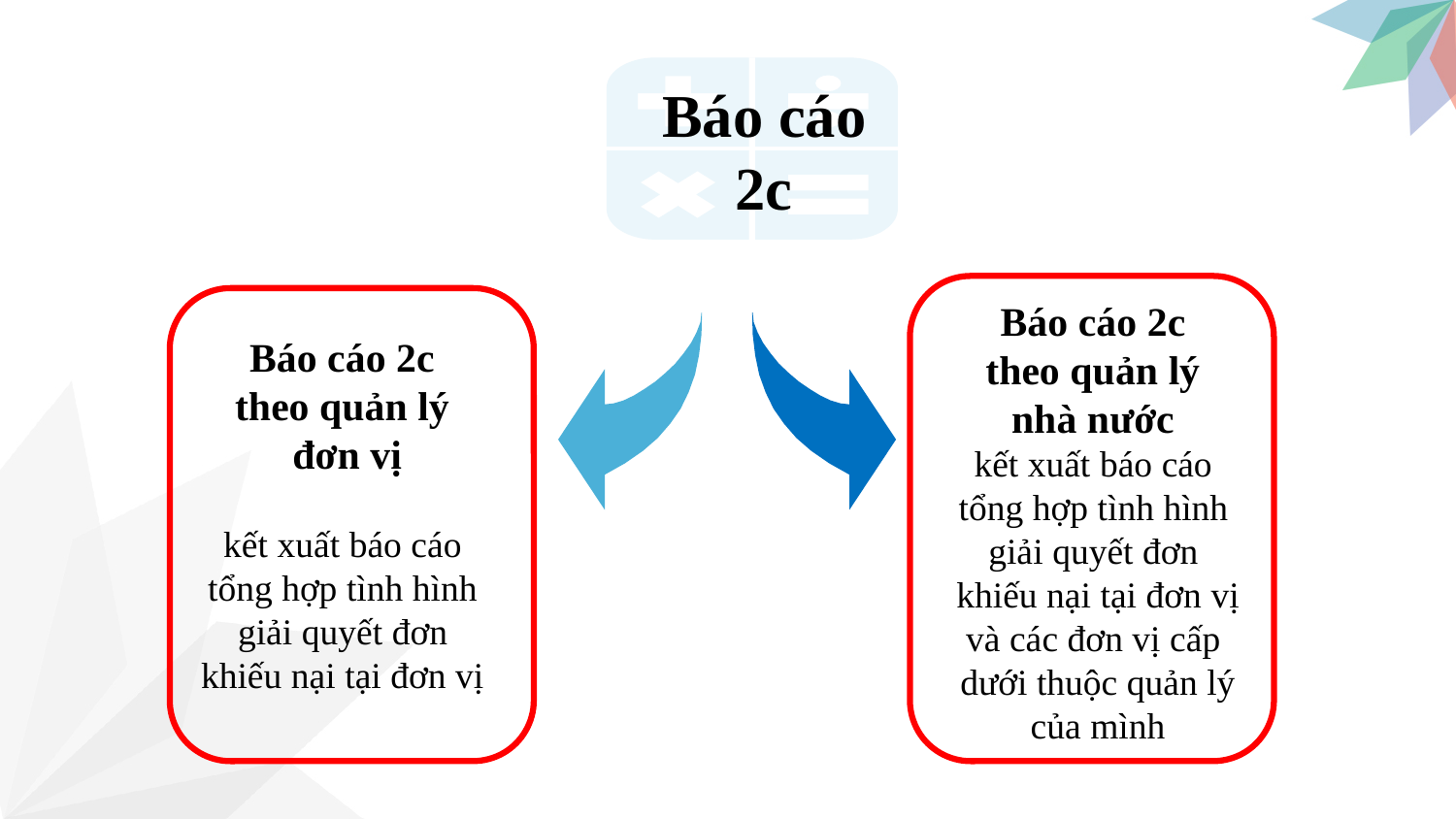

Báo cáo
2c

Báo cáo 2c
theo quản lý
nhà nước
kết xuất báo cáo
tổng hợp tình hình
giải quyết đơn
khiếu nại tại đơn vị
và các đơn vị cấp
dưới thuộc quản lý của mình

Báo cáo 2c
theo quản lý
đơn vị

kết xuất báo cáo
tổng hợp tình hình
giải quyết đơn
khiếu nại tại đơn vị